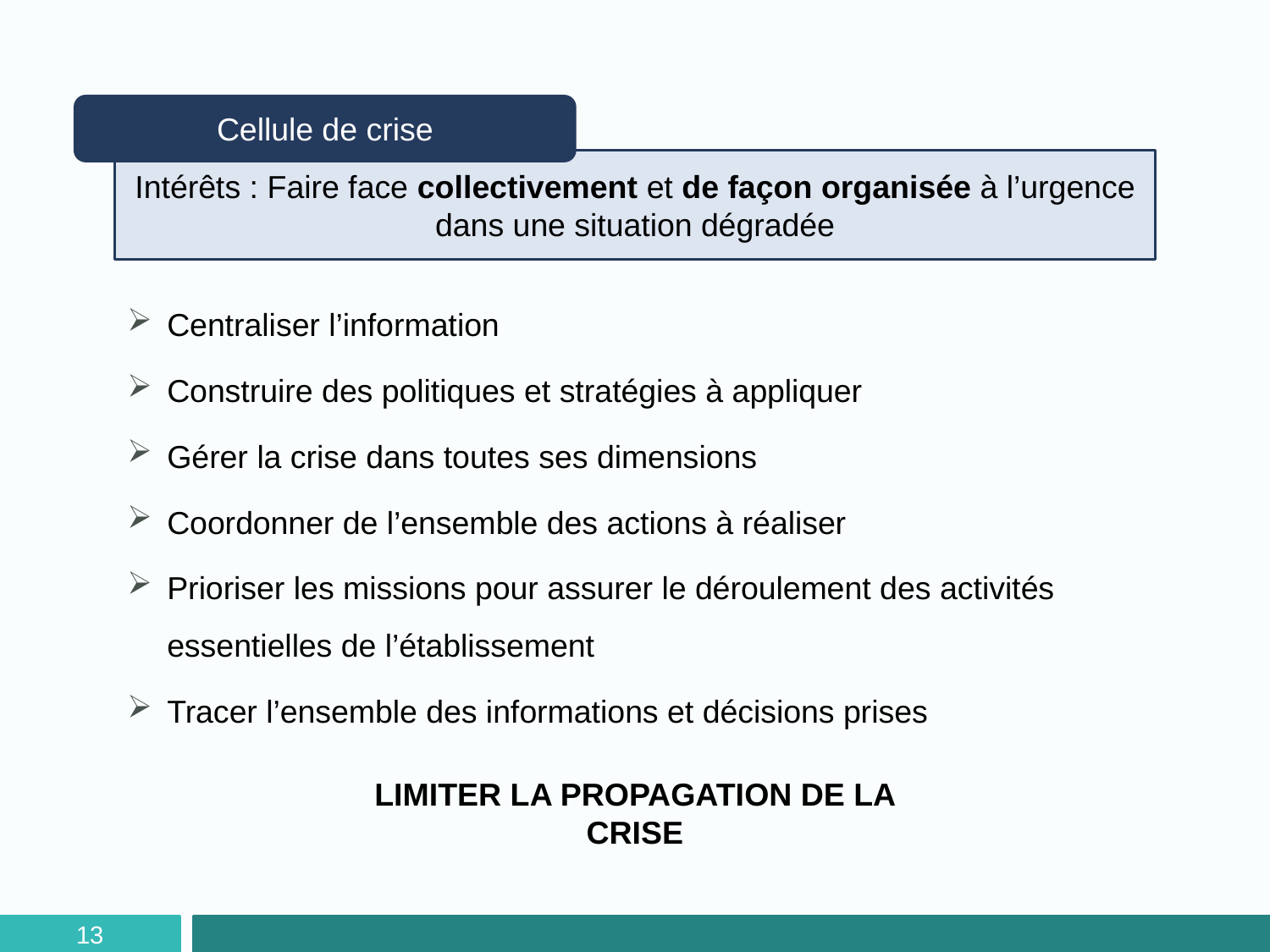

Cellule de crise
Intérêts : Faire face collectivement et de façon organisée à l’urgence dans une situation dégradée
Centraliser l’information
Construire des politiques et stratégies à appliquer
Gérer la crise dans toutes ses dimensions
Coordonner de l’ensemble des actions à réaliser
Prioriser les missions pour assurer le déroulement des activités essentielles de l’établissement
Tracer l’ensemble des informations et décisions prises
Limiter la propagation de la crise
13